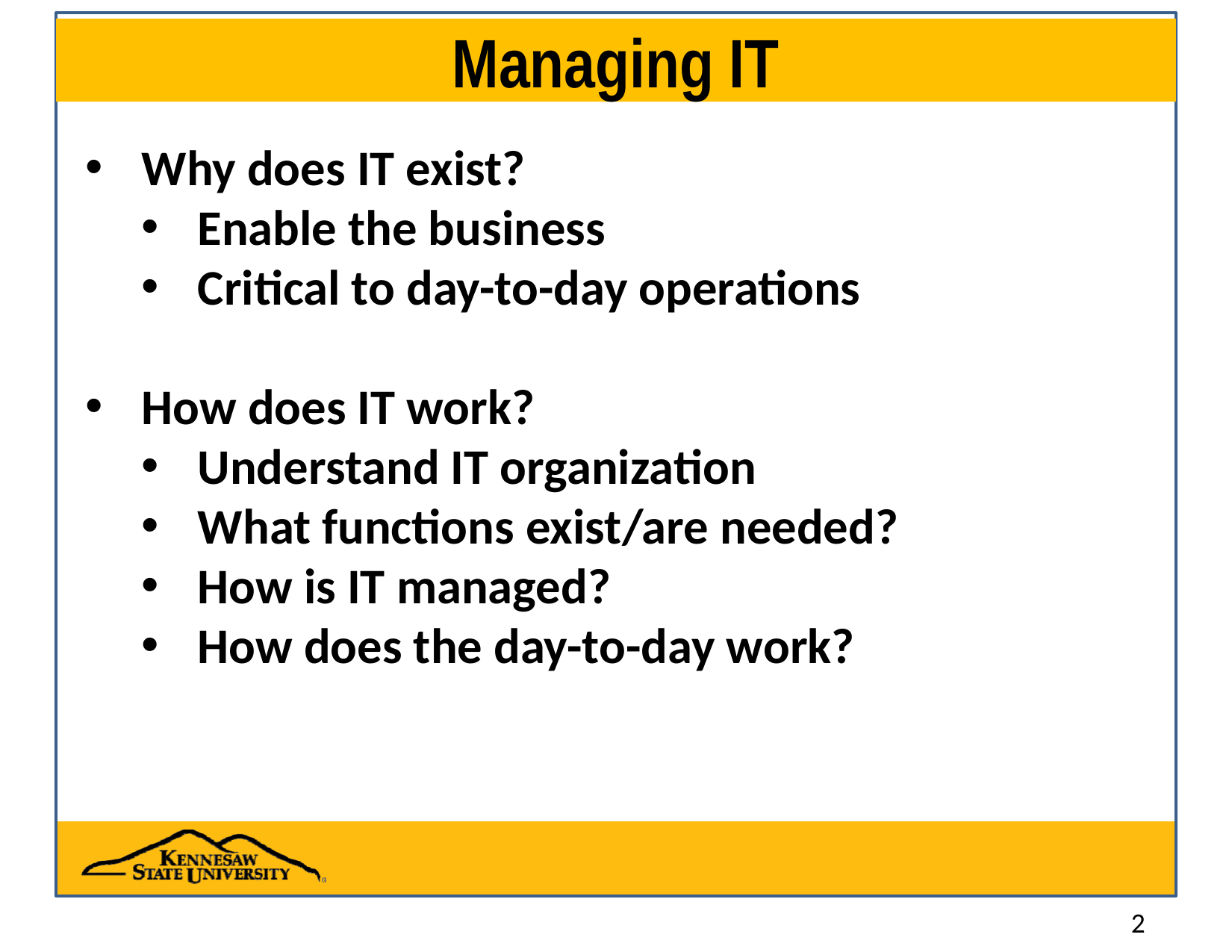

# Managing IT
Why does IT exist?
Enable the business
Critical to day-to-day operations

How does IT work?
Understand IT organization
What functions exist/are needed?
How is IT managed?
How does the day-to-day work?